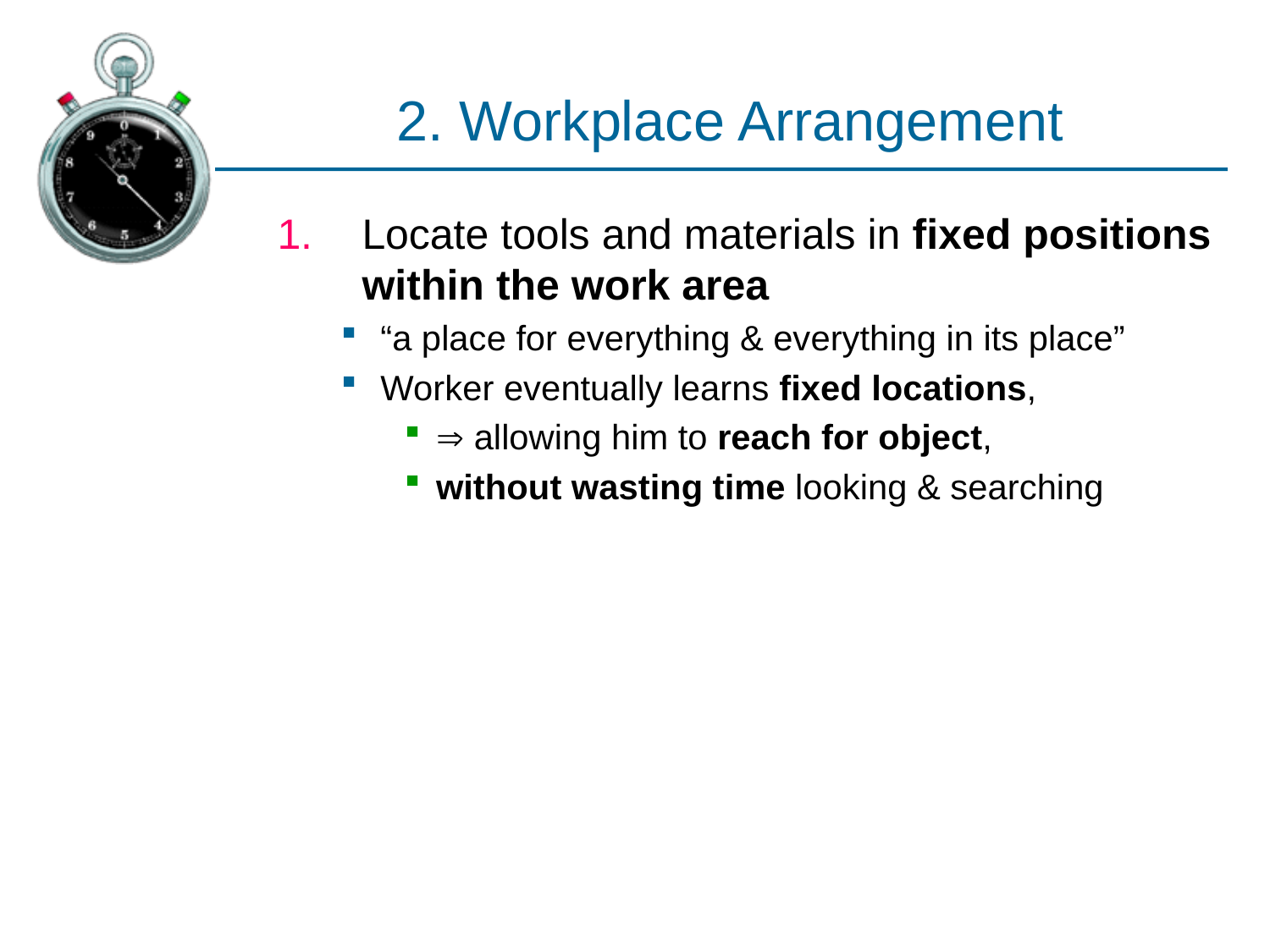

# 2. Workplace Arrangement
Locate tools and materials in fixed positions within the work area
“a place for everything & everything in its place”
Worker eventually learns fixed locations,
⇒ allowing him to reach for object,
without wasting time looking & searching